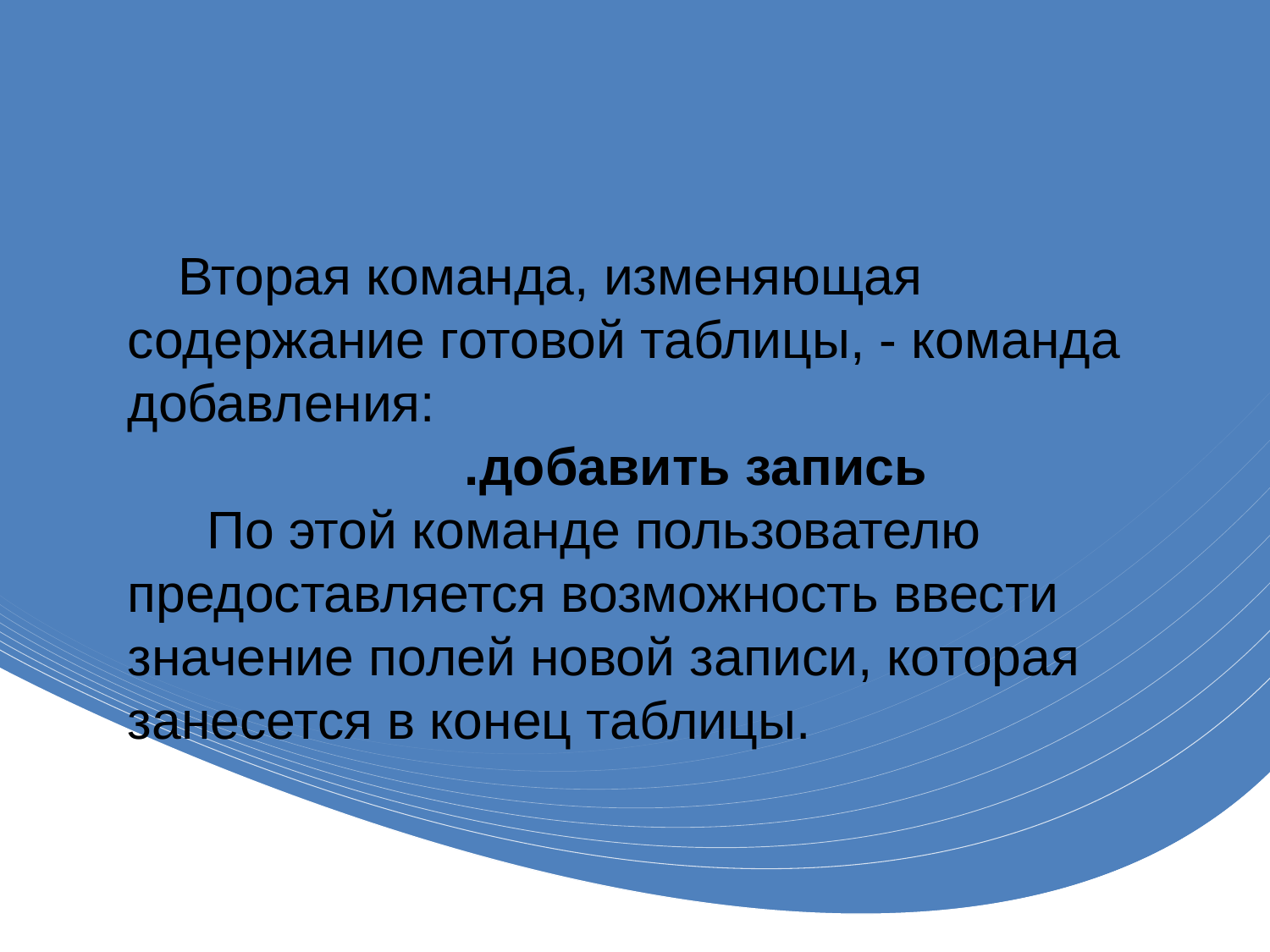

#
Вторая команда, изменяющая содержание готовой таблицы, - команда добавления:
.добавить запись
  По этой команде пользователю предоставляется возможность ввести значение полей новой записи, которая занесется в конец таблицы.